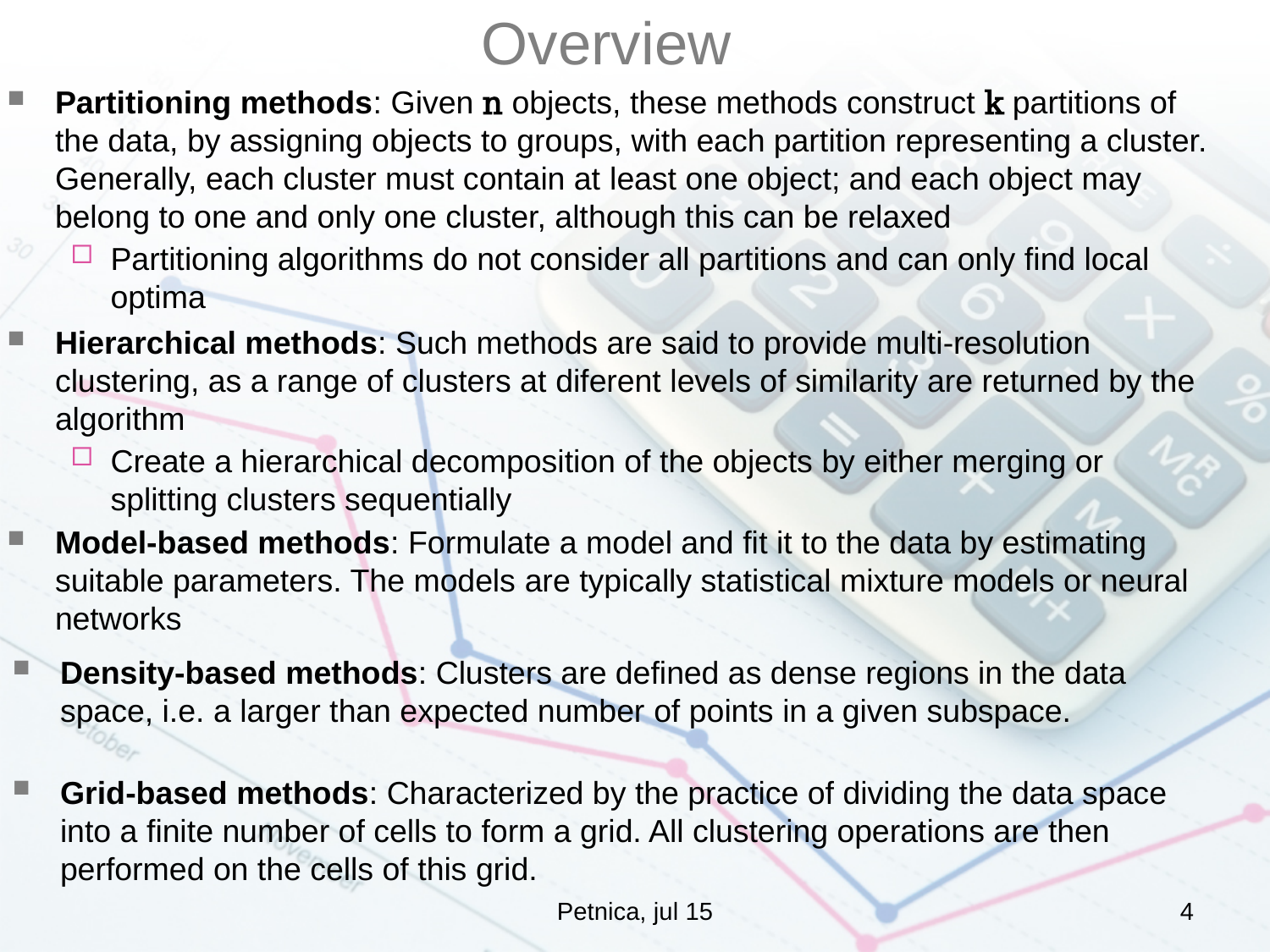

# Overview
Partitioning methods: Given n objects, these methods construct k partitions of the data, by assigning objects to groups, with each partition representing a cluster. Generally, each cluster must contain at least one object; and each object may belong to one and only one cluster, although this can be relaxed
Partitioning algorithms do not consider all partitions and can only find local optima
Hierarchical methods: Such methods are said to provide multi-resolution clustering, as a range of clusters at diferent levels of similarity are returned by the algorithm
Create a hierarchical decomposition of the objects by either merging or splitting clusters sequentially
Model-based methods: Formulate a model and fit it to the data by estimating suitable parameters. The models are typically statistical mixture models or neural networks
Density-based methods: Clusters are defined as dense regions in the data space, i.e. a larger than expected number of points in a given subspace.
Grid-based methods: Characterized by the practice of dividing the data space into a finite number of cells to form a grid. All clustering operations are then performed on the cells of this grid.
Petnica, jul 15
4